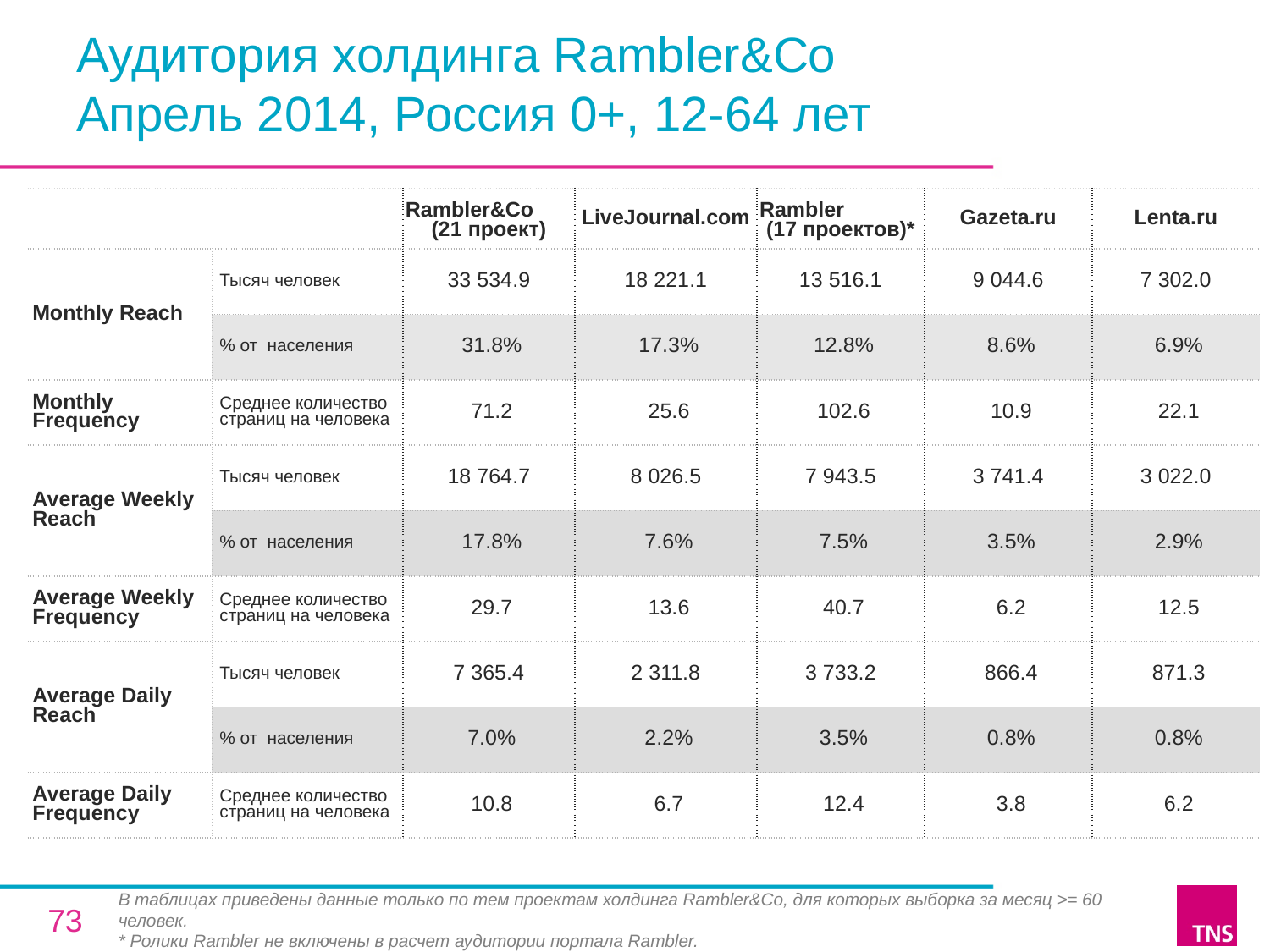

# Аудитория холдинга Rambler&Co Апрель 2014, Россия 0+, 12-64 лет
|  |  | Rambler&Co (21 проект) | LiveJournal.com | Rambler (17 проектов)\* | Gazeta.ru | Lenta.ru |
| --- | --- | --- | --- | --- | --- | --- |
| Monthly Reach | Тысяч человек | 33 534.9 | 18 221.1 | 13 516.1 | 9 044.6 | 7 302.0 |
|  | % от населения | 31.8% | 17.3% | 12.8% | 8.6% | 6.9% |
| Monthly Frequency | Среднее количество страниц на человека | 71.2 | 25.6 | 102.6 | 10.9 | 22.1 |
| Average Weekly Reach | Тысяч человек | 18 764.7 | 8 026.5 | 7 943.5 | 3 741.4 | 3 022.0 |
|  | % от населения | 17.8% | 7.6% | 7.5% | 3.5% | 2.9% |
| Average Weekly Frequency | Среднее количество страниц на человека | 29.7 | 13.6 | 40.7 | 6.2 | 12.5 |
| Average Daily Reach | Тысяч человек | 7 365.4 | 2 311.8 | 3 733.2 | 866.4 | 871.3 |
|  | % от населения | 7.0% | 2.2% | 3.5% | 0.8% | 0.8% |
| Average Daily Frequency | Среднее количество страниц на человека | 10.8 | 6.7 | 12.4 | 3.8 | 6.2 |
В таблицах приведены данные только по тем проектам холдинга Rambler&Co, для которых выборка за месяц >= 60 человек.
* Ролики Rambler не включены в расчет аудитории портала Rambler.
73